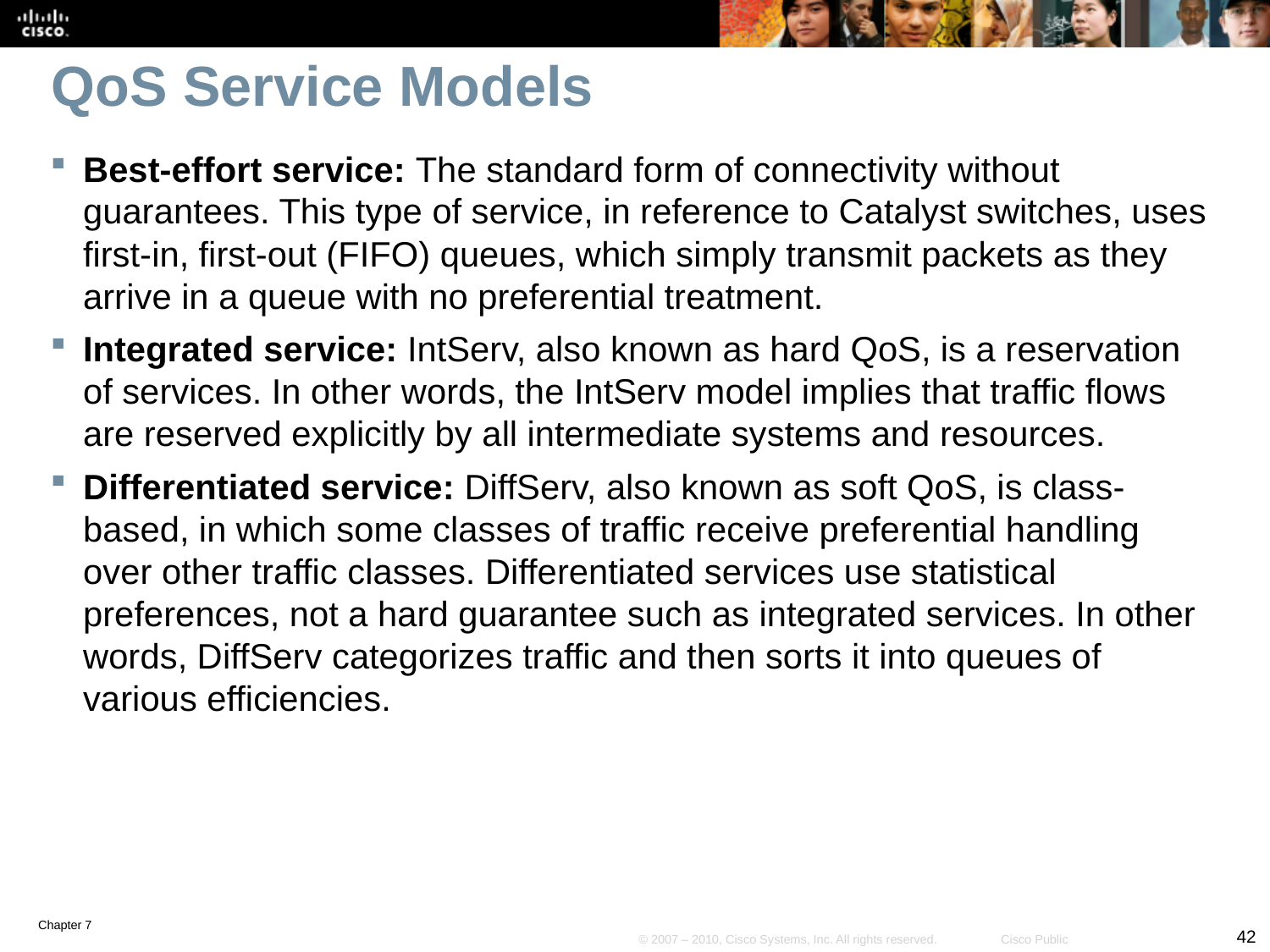

# QoS Service Models
Best-effort service: The standard form of connectivity without guarantees. This type of service, in reference to Catalyst switches, uses first-in, first-out (FIFO) queues, which simply transmit packets as they arrive in a queue with no preferential treatment.
Integrated service: IntServ, also known as hard QoS, is a reservation of services. In other words, the IntServ model implies that traffic flows are reserved explicitly by all intermediate systems and resources.
Differentiated service: DiffServ, also known as soft QoS, is class-based, in which some classes of traffic receive preferential handling over other traffic classes. Differentiated services use statistical preferences, not a hard guarantee such as integrated services. In other words, DiffServ categorizes traffic and then sorts it into queues of various efficiencies.